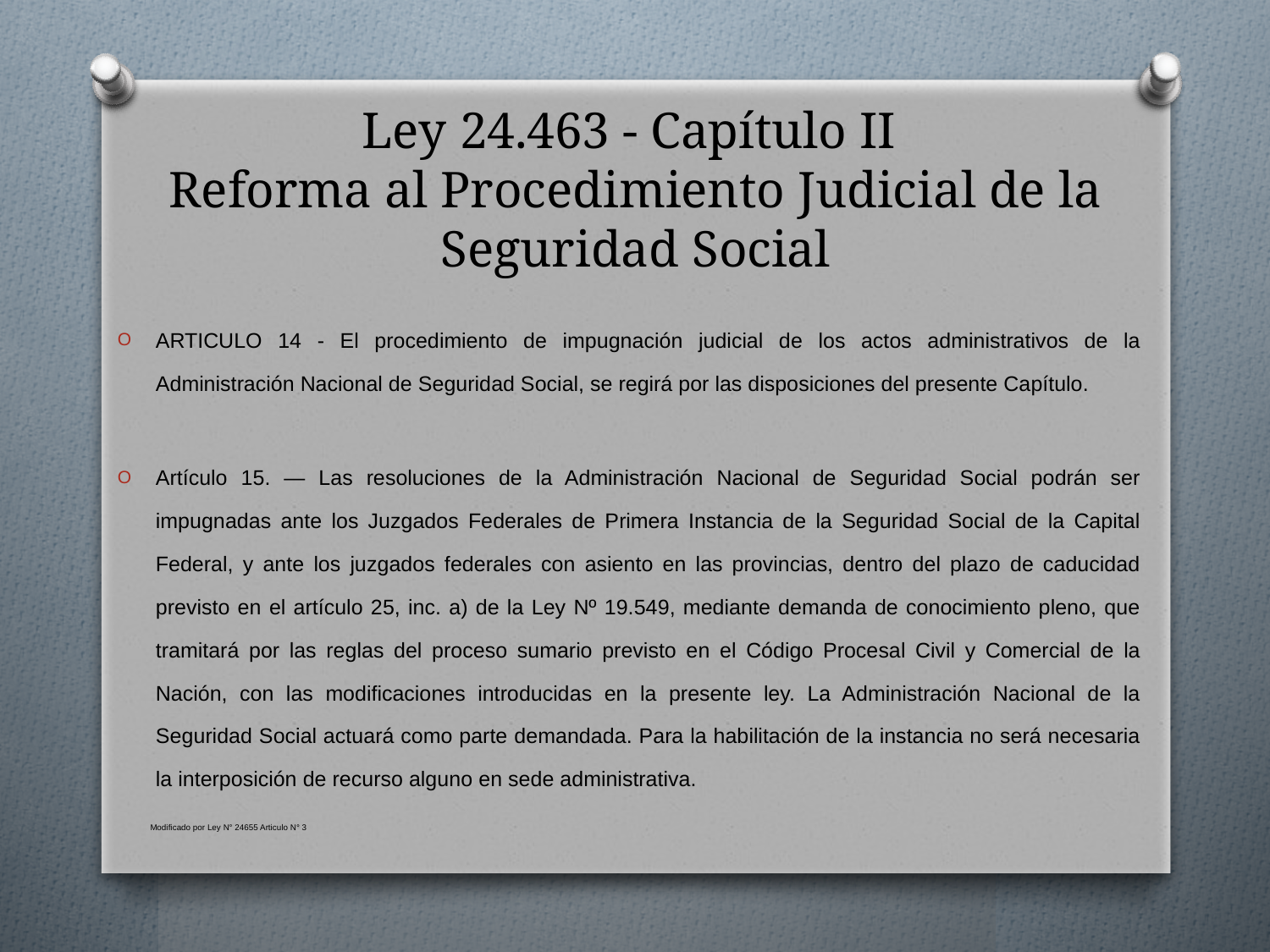

# Ley 24.463 - Capítulo II Reforma al Procedimiento Judicial de la Seguridad Social

ARTICULO 14 - El procedimiento de impugnación judicial de los actos administrativos de la Administración Nacional de Seguridad Social, se regirá por las disposiciones del presente Capítulo.

Artículo 15. — Las resoluciones de la Administración Nacional de Seguridad Social podrán ser impugnadas ante los Juzgados Federales de Primera Instancia de la Seguridad Social de la Capital Federal, y ante los juzgados federales con asiento en las provincias, dentro del plazo de caducidad previsto en el artículo 25, inc. a) de la Ley Nº 19.549, mediante demanda de conocimiento pleno, que tramitará por las reglas del proceso sumario previsto en el Código Procesal Civil y Comercial de la Nación, con las modificaciones introducidas en la presente ley. La Administración Nacional de la Seguridad Social actuará como parte demandada. Para la habilitación de la instancia no será necesaria la interposición de recurso alguno en sede administrativa.

              Modificado por Ley N° 24655 Articulo N° 3